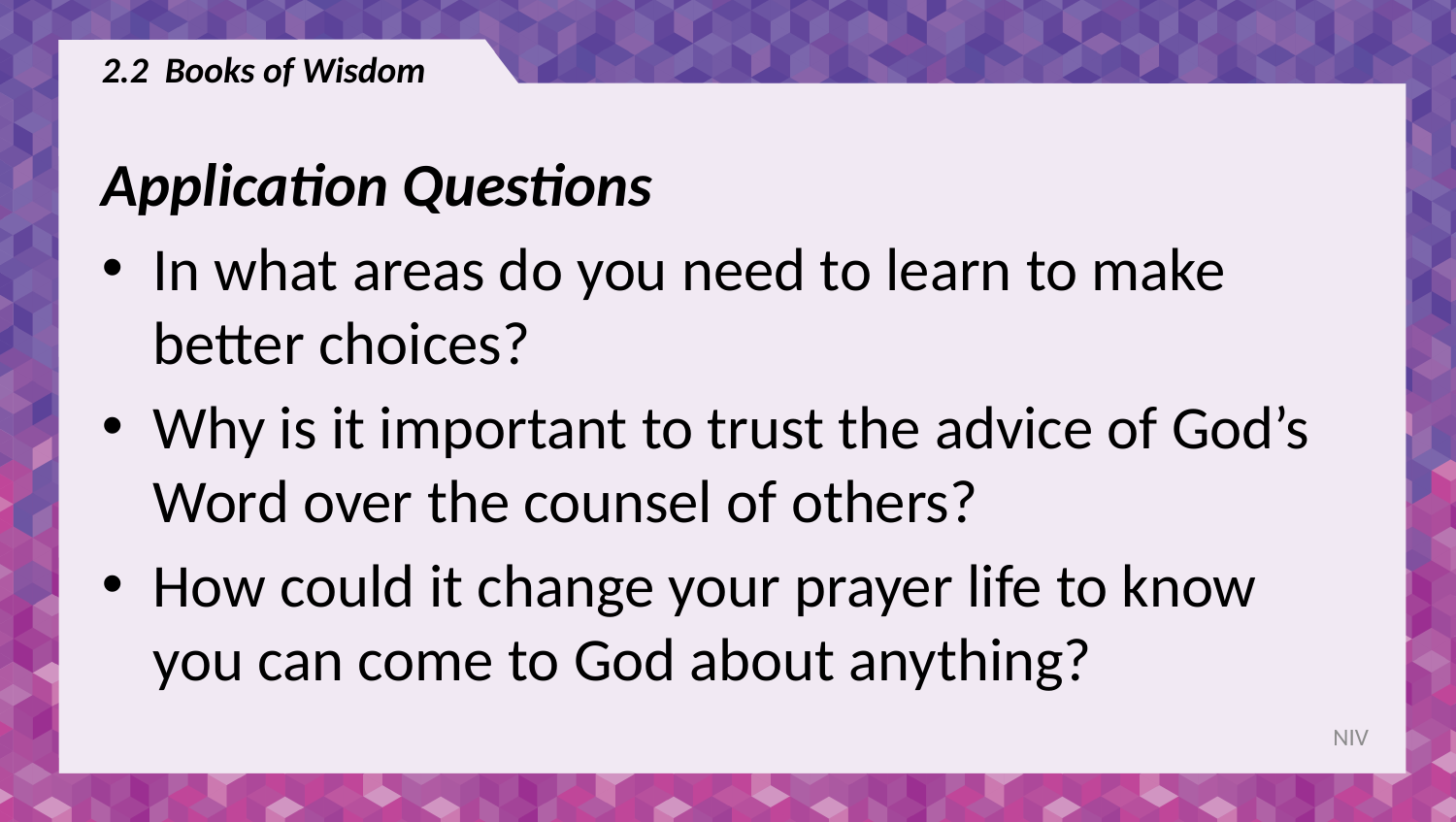

# 2.2  Books of Wisdom
Application Questions
In what areas do you need to learn to make better choices?
Why is it important to trust the advice of God’s Word over the counsel of others?
How could it change your prayer life to know you can come to God about anything?
NIV